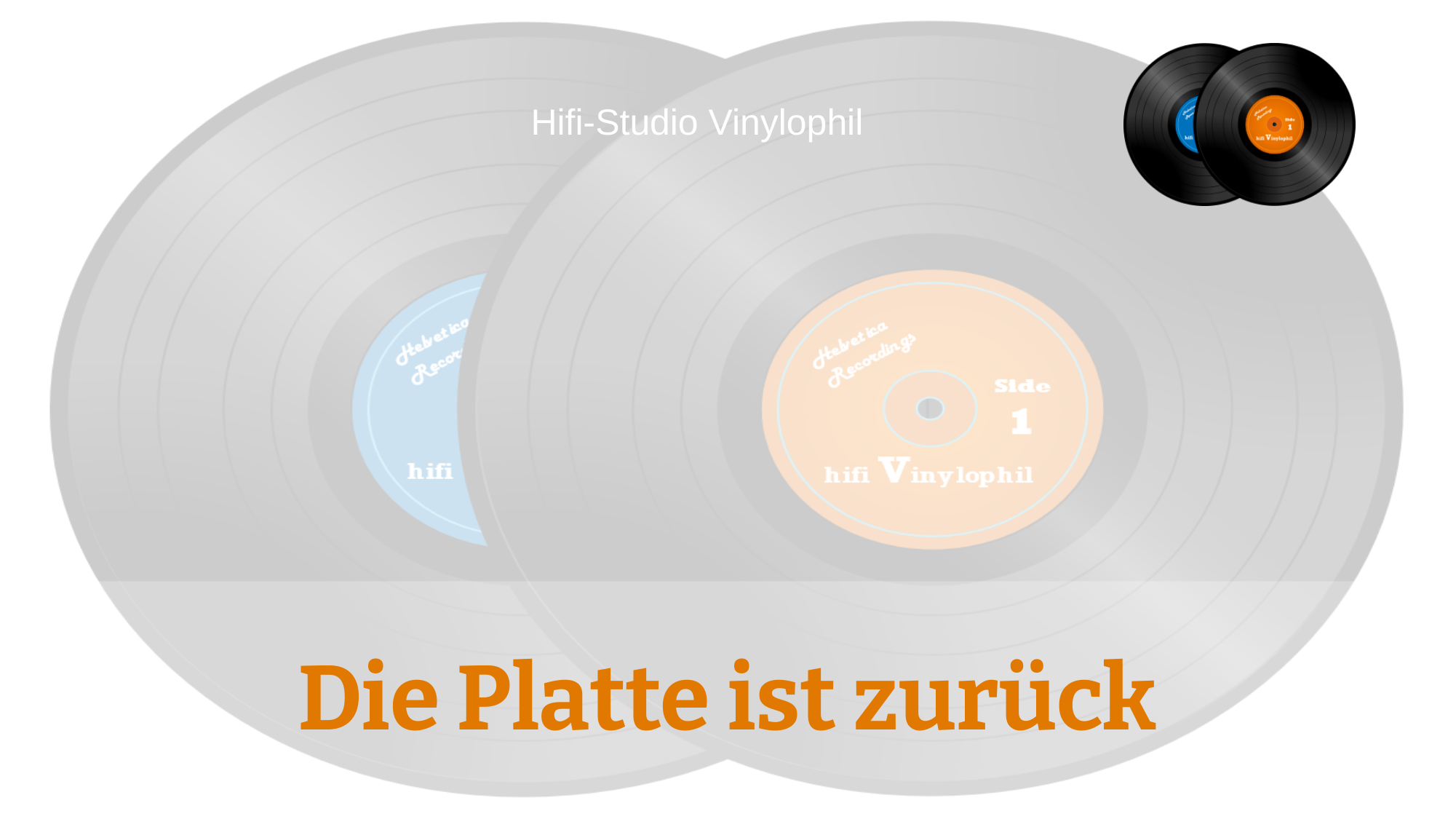

Hifi-Studio Vinylophil
# Die Platte ist zurück